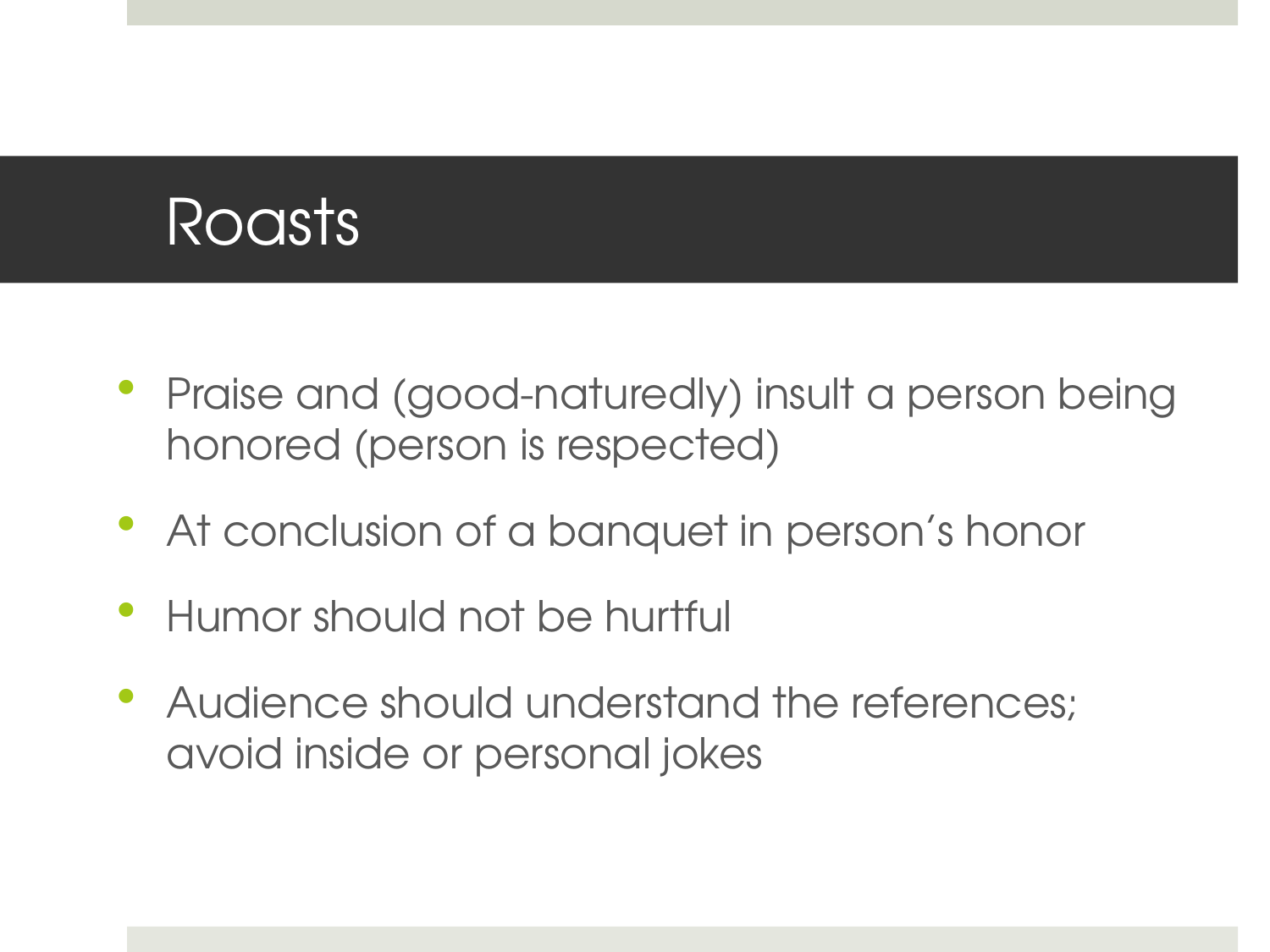

# Roasts
Praise and (good-naturedly) insult a person being honored (person is respected)
At conclusion of a banquet in person’s honor
Humor should not be hurtful
Audience should understand the references; avoid inside or personal jokes